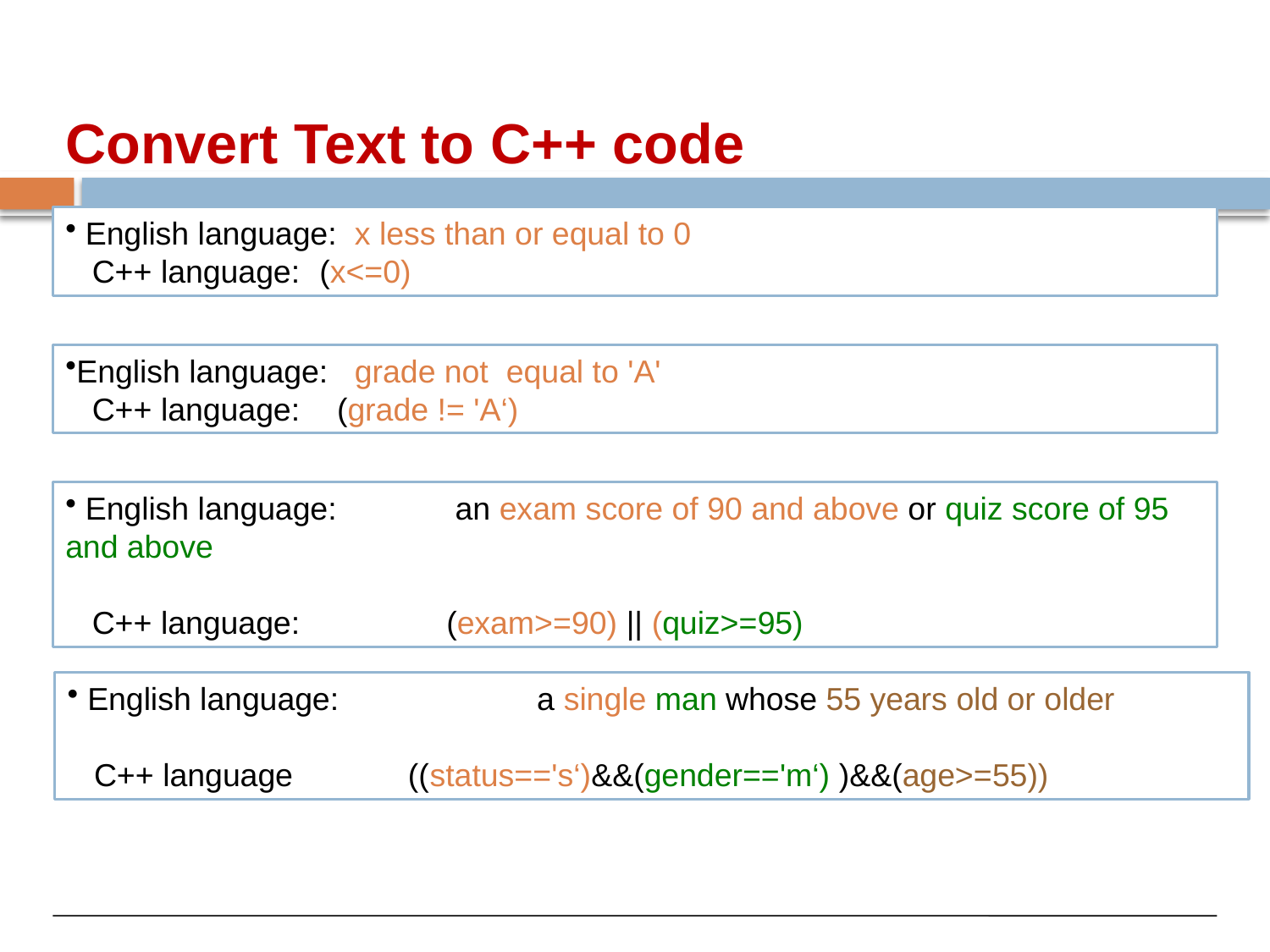

Convert Text to C++ code

 English language:  x less than or equal to 0
   C++ language:	(x<=0)
English language:   grade not  equal to 'A'
   C++ language:	  (grade != 'A‘)
 English language:	 an exam score of 90 and above or quiz score of 95 and above

   C++ language:		(exam>=90) || (quiz>=95)
 English language:	          a single man whose 55 years old or older

   C++ language             ((status=='s‘)&&(gender=='m‘) )&&(age>=55))